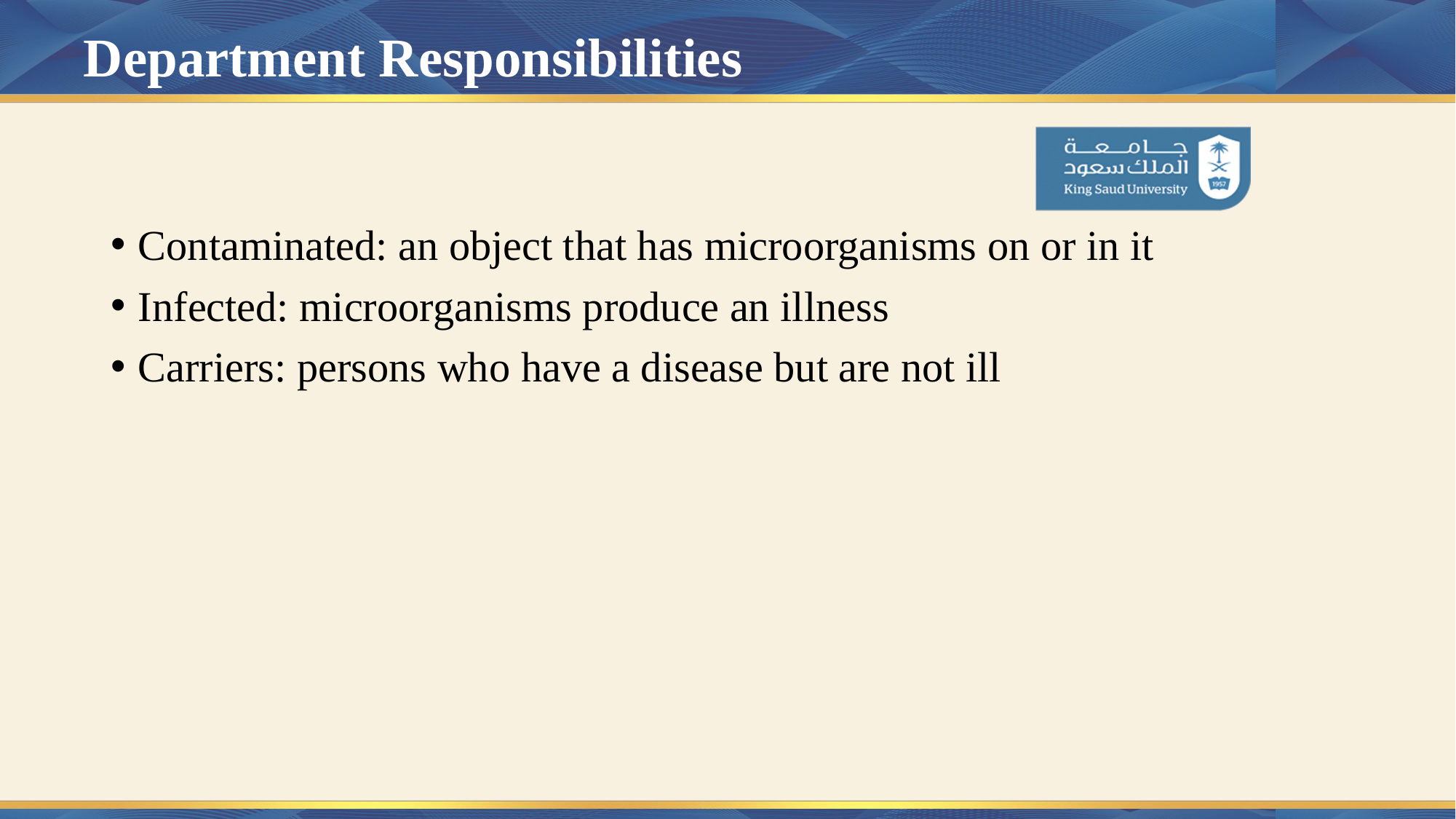

# Department Responsibilities
Contaminated: an object that has microorganisms on or in it
Infected: microorganisms produce an illness
Carriers: persons who have a disease but are not ill